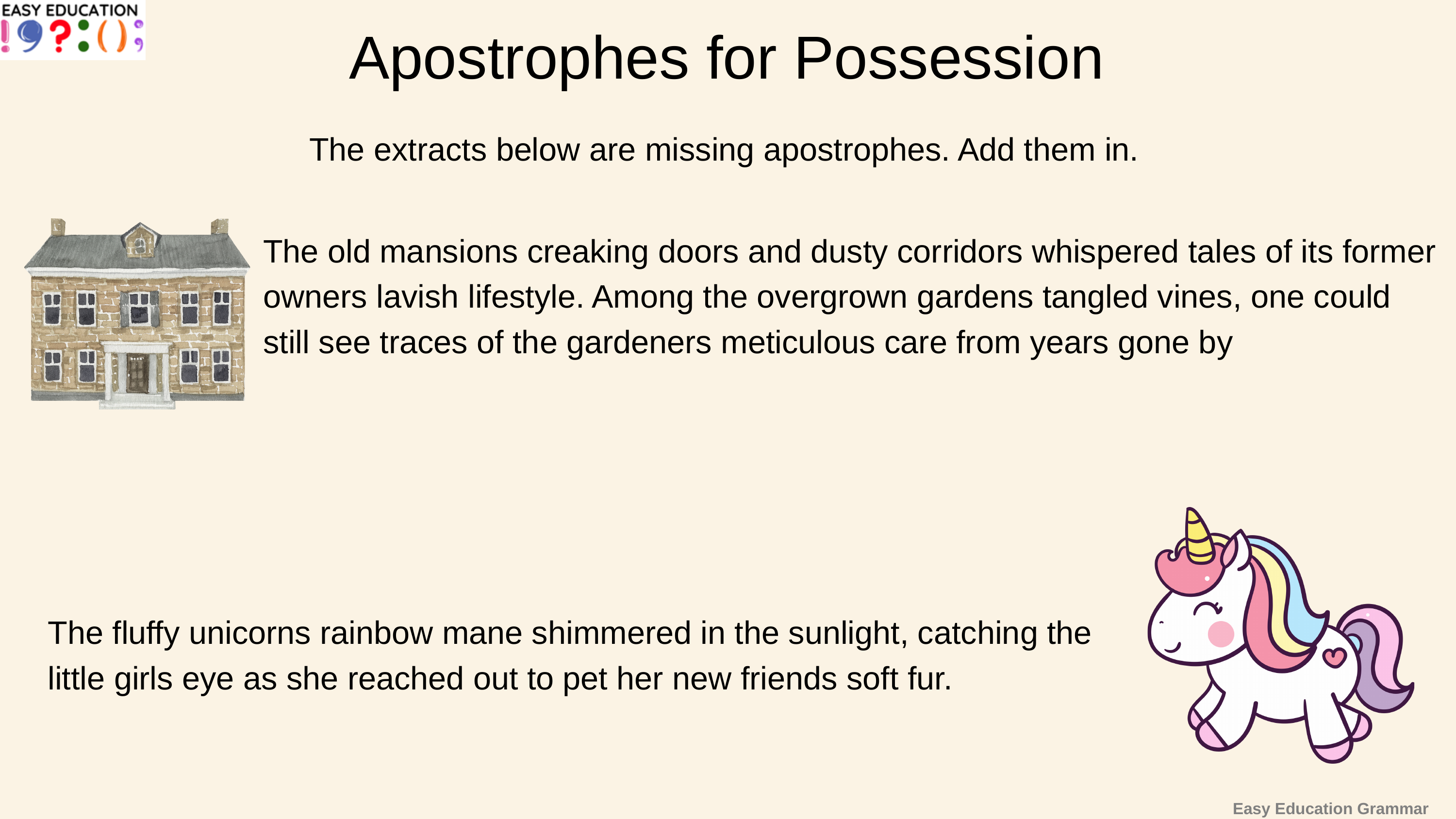

Apostrophes for Possession
The extracts below are missing apostrophes. Add them in.

The old mansions creaking doors and dusty corridors whispered tales of its former owners lavish lifestyle. Among the overgrown gardens tangled vines, one could still see traces of the gardeners meticulous care from years gone by

The fluffy unicorns rainbow mane shimmered in the sunlight, catching the little girls eye as she reached out to pet her new friends soft fur.